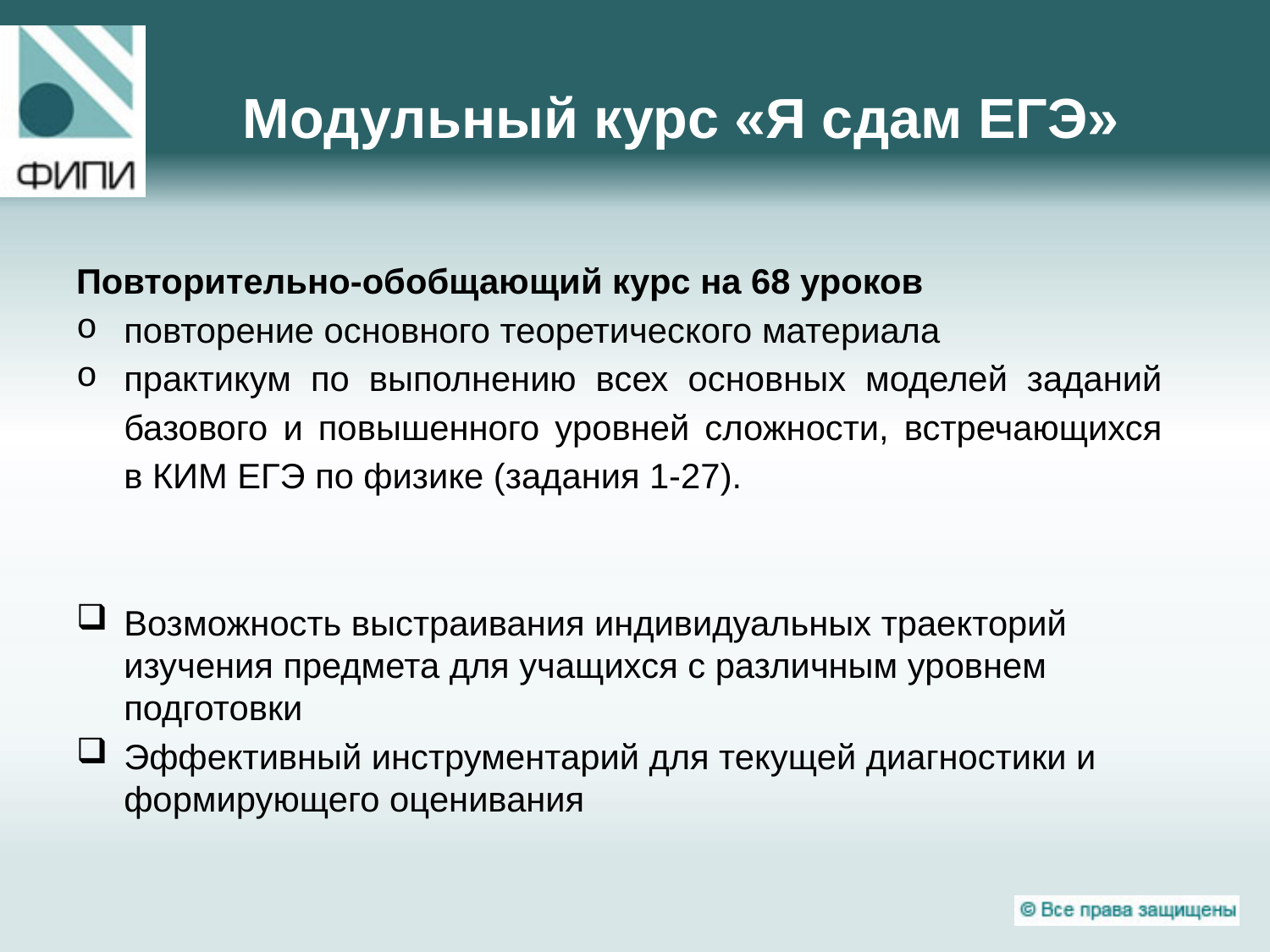

# Модульный курс «Я сдам ЕГЭ»
Повторительно-обобщающий курс на 68 уроков
повторение основного теоретического материала
практикум по выполнению всех основных моделей заданий базового и повышенного уровней сложности, встречающихся в КИМ ЕГЭ по физике (задания 1-27).

Возможность выстраивания индивидуальных траекторий изучения предмета для учащихся с различным уровнем подготовки
Эффективный инструментарий для текущей диагностики и формирующего оценивания